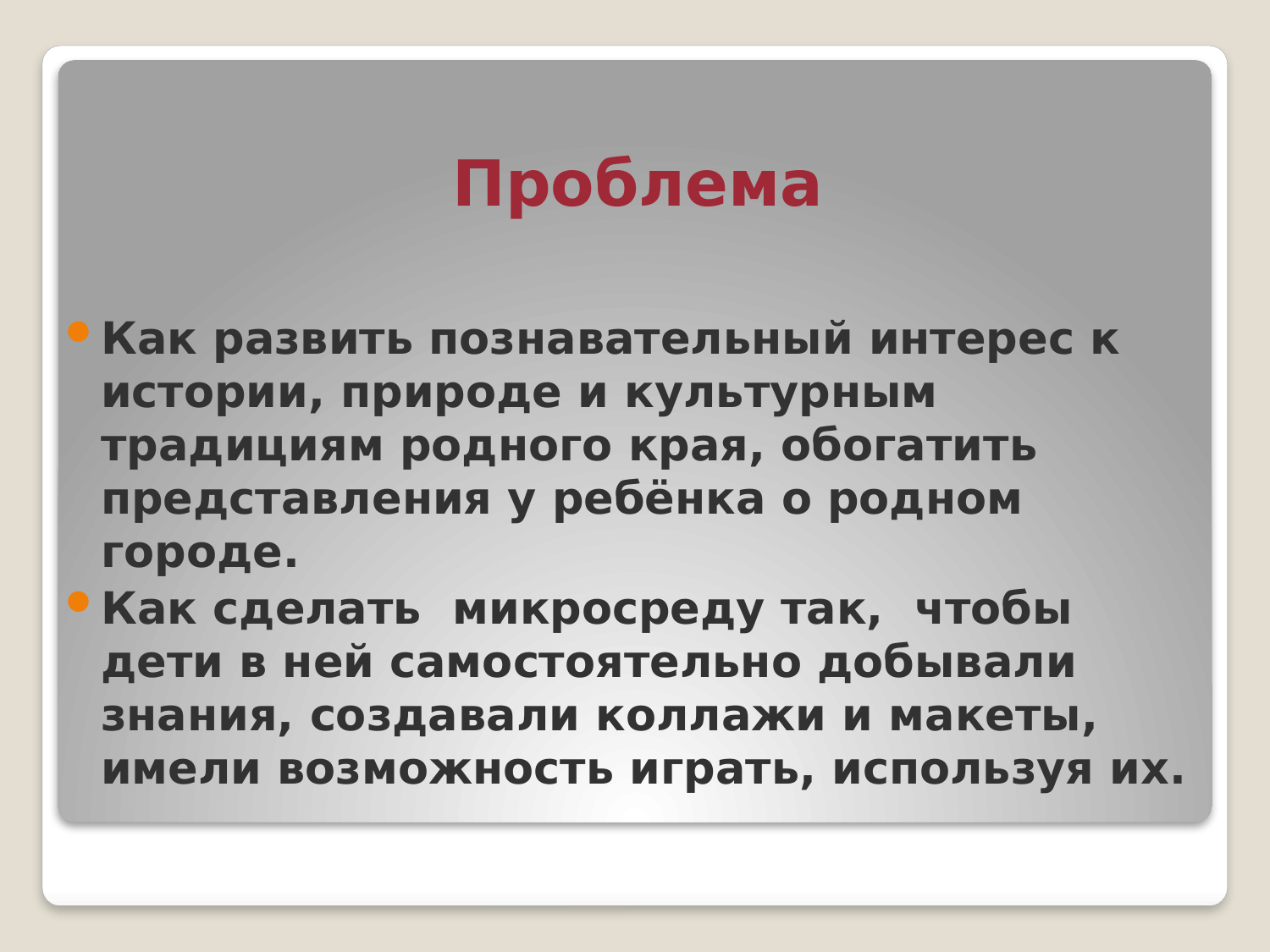

# Проблема

Как развить познавательный интерес к истории, природе и культурным традициям родного края, обогатить представления у ребёнка о родном городе.
Как сделать  микросреду так,  чтобы дети в ней самостоятельно добывали знания, создавали коллажи и макеты, имели возможность играть, используя их.